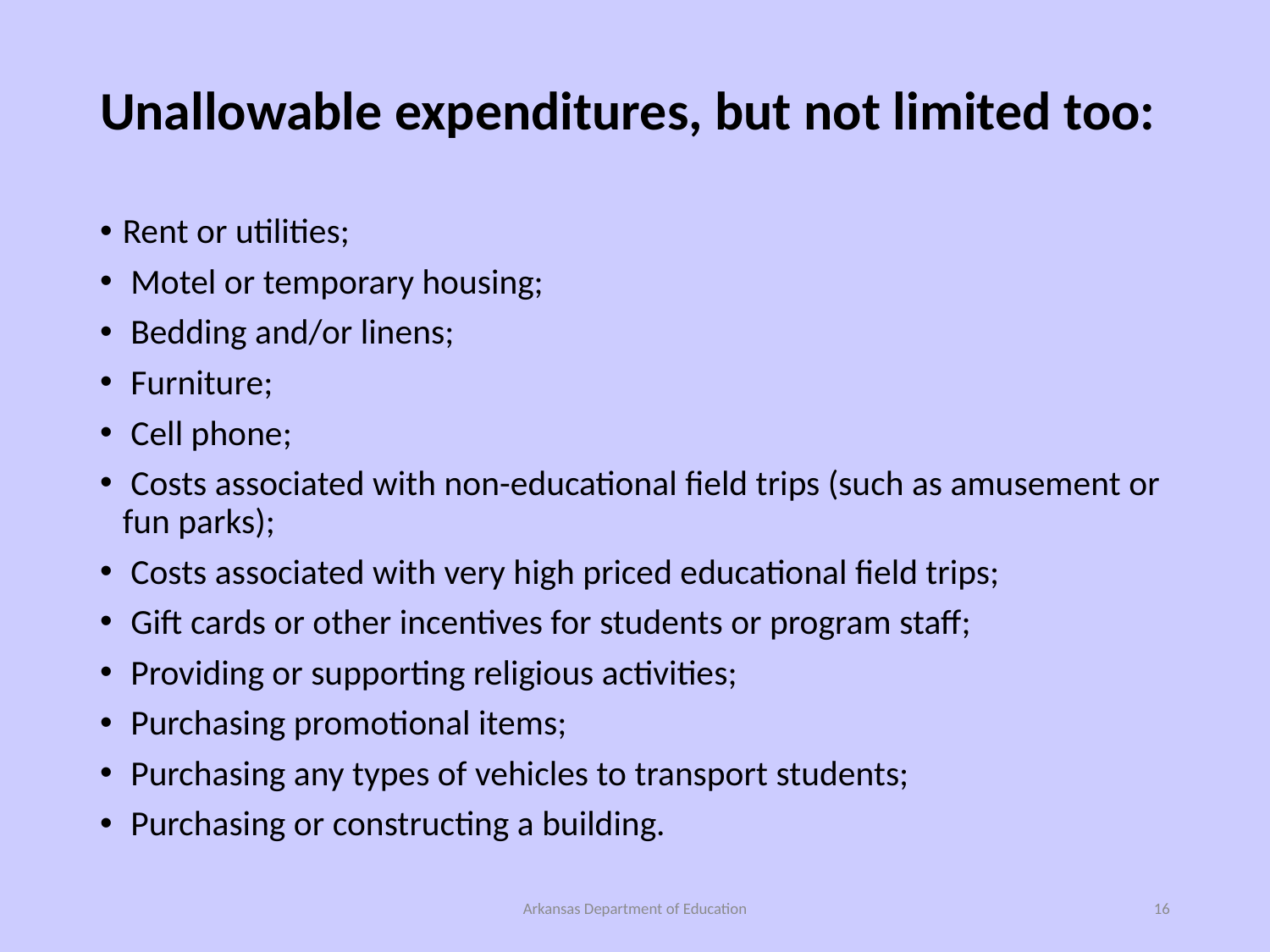

# Unallowable expenditures, but not limited too:
Rent or utilities;
 Motel or temporary housing;
 Bedding and/or linens;
 Furniture;
 Cell phone;
 Costs associated with non-educational field trips (such as amusement or fun parks);
 Costs associated with very high priced educational field trips;
 Gift cards or other incentives for students or program staff;
 Providing or supporting religious activities;
 Purchasing promotional items;
 Purchasing any types of vehicles to transport students;
 Purchasing or constructing a building.

Arkansas Department of Education
16